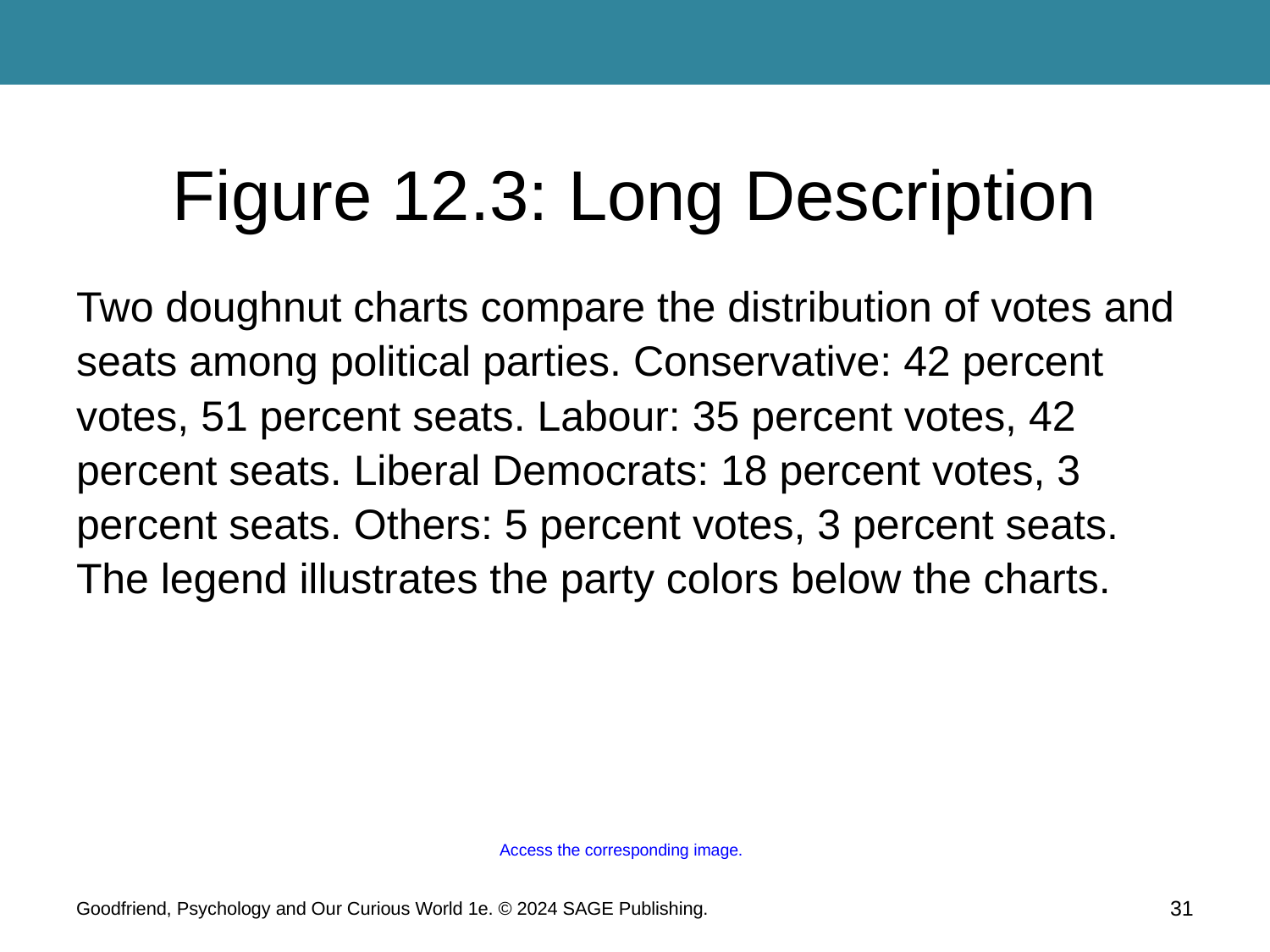

# Figure 12.3: Long Description
Two doughnut charts compare the distribution of votes and seats among political parties. Conservative: 42 percent votes, 51 percent seats. Labour: 35 percent votes, 42 percent seats. Liberal Democrats: 18 percent votes, 3 percent seats. Others: 5 percent votes, 3 percent seats. The legend illustrates the party colors below the charts.
Access the corresponding image.
31
Goodfriend, Psychology and Our Curious World 1e. © 2024 SAGE Publishing.